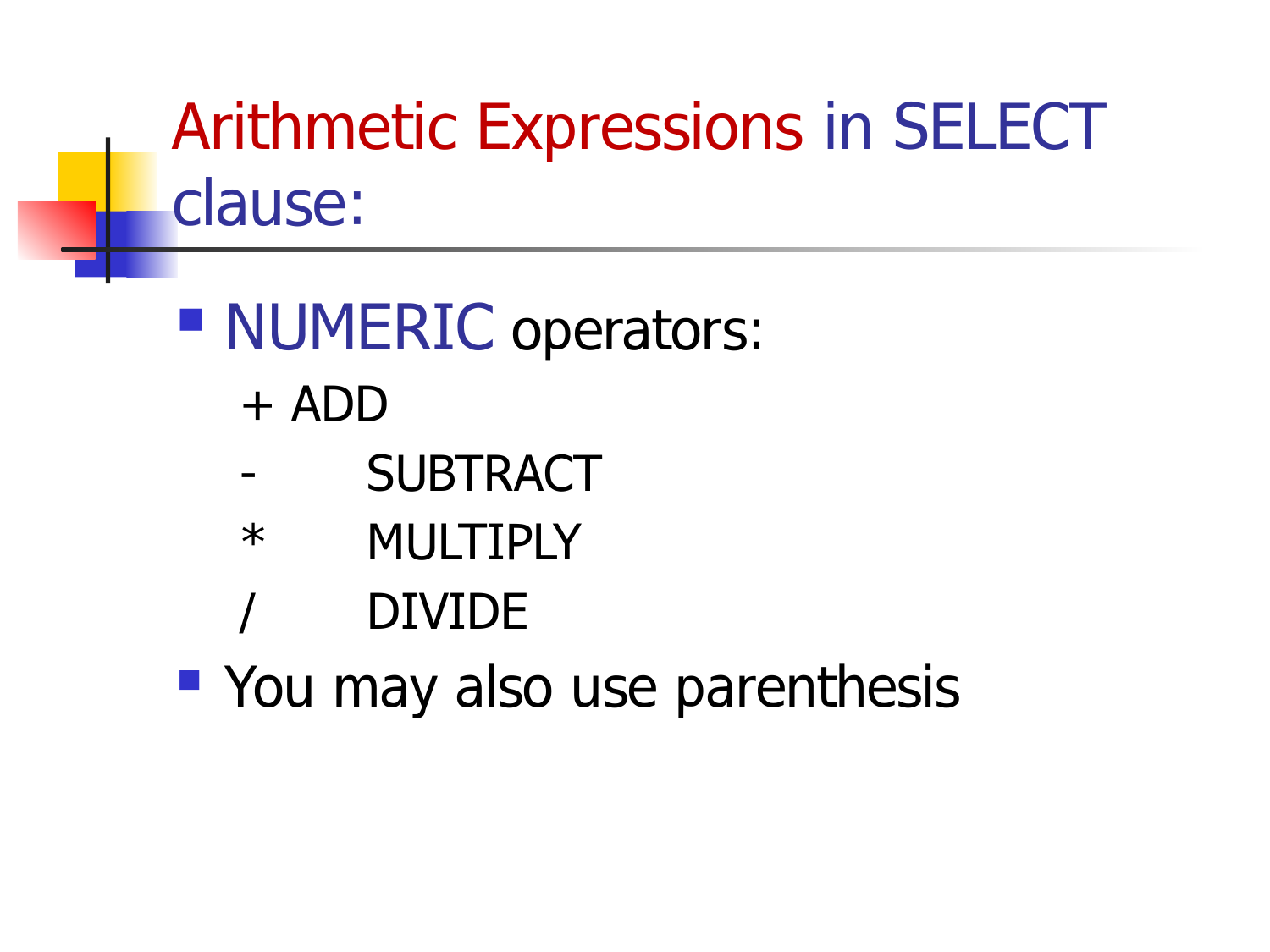

# Arithmetic Expressions in SELECT clause:
NUMERIC operators:
+ ADD
-	SUBTRACT
*	MULTIPLY
/	DIVIDE
You may also use parenthesis